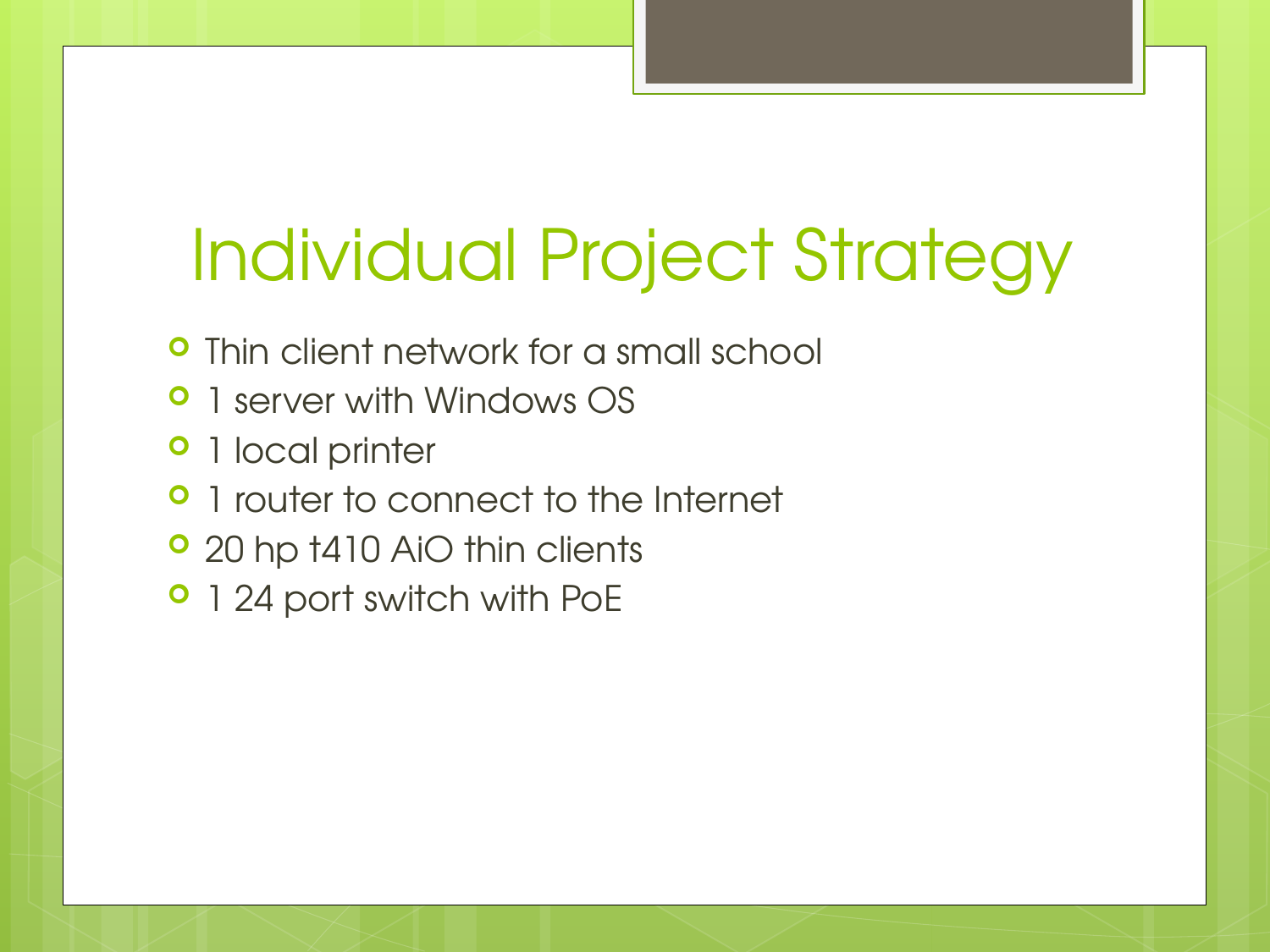

# Individual Project Strategy
Thin client network for a small school
1 server with Windows OS
1 local printer
1 router to connect to the Internet
20 hp t410 AiO thin clients
1 24 port switch with PoE